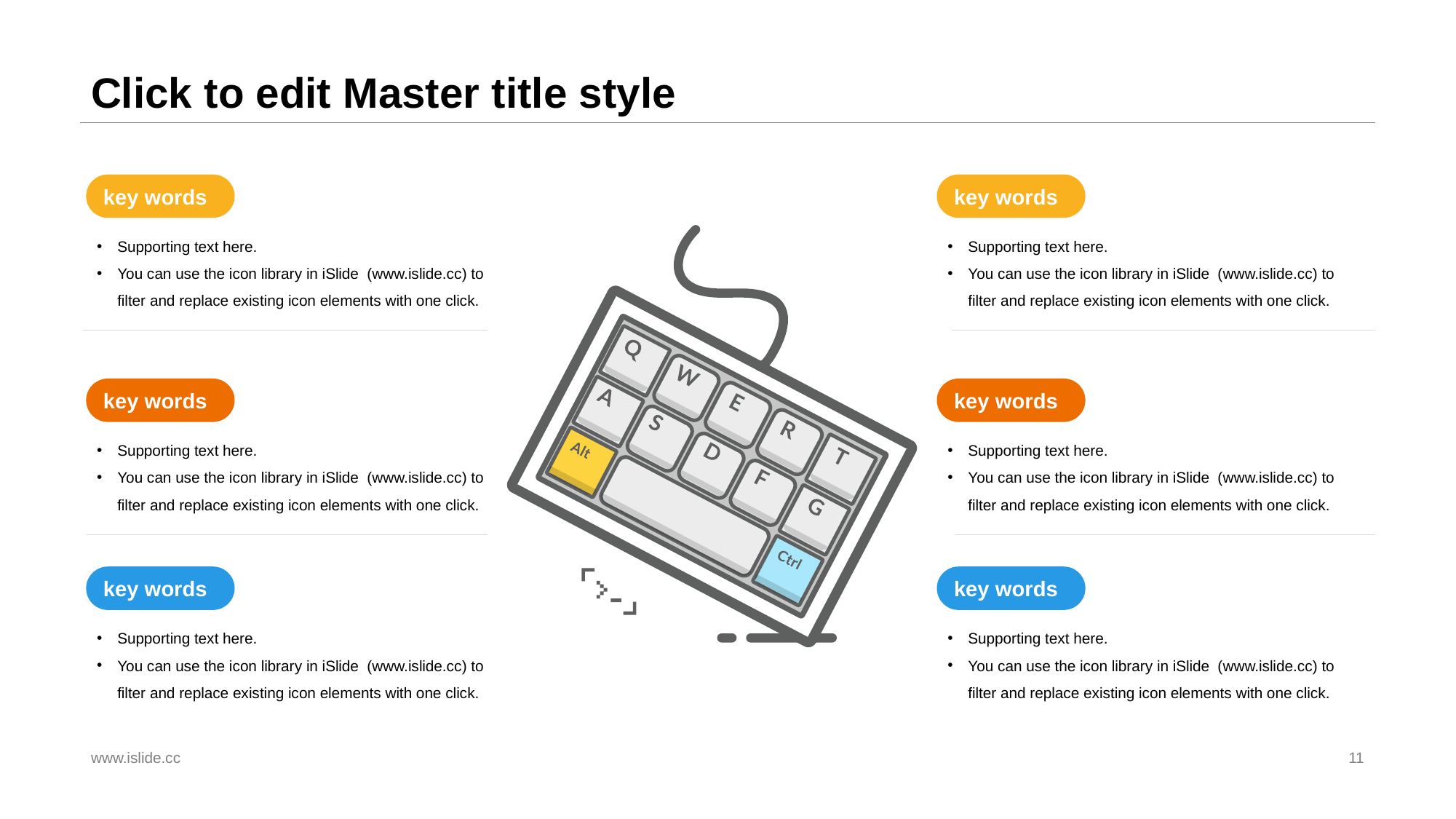

# Click to edit Master title style
key words
key words
Supporting text here.
You can use the icon library in iSlide  (www.islide.cc) to filter and replace existing icon elements with one click.
Supporting text here.
You can use the icon library in iSlide  (www.islide.cc) to filter and replace existing icon elements with one click.

key words
key words

Supporting text here.
You can use the icon library in iSlide  (www.islide.cc) to filter and replace existing icon elements with one click.
Supporting text here.
You can use the icon library in iSlide  (www.islide.cc) to filter and replace existing icon elements with one click.

key words
key words

Supporting text here.
You can use the icon library in iSlide  (www.islide.cc) to filter and replace existing icon elements with one click.
Supporting text here.
You can use the icon library in iSlide  (www.islide.cc) to filter and replace existing icon elements with one click.

www.islide.cc
11